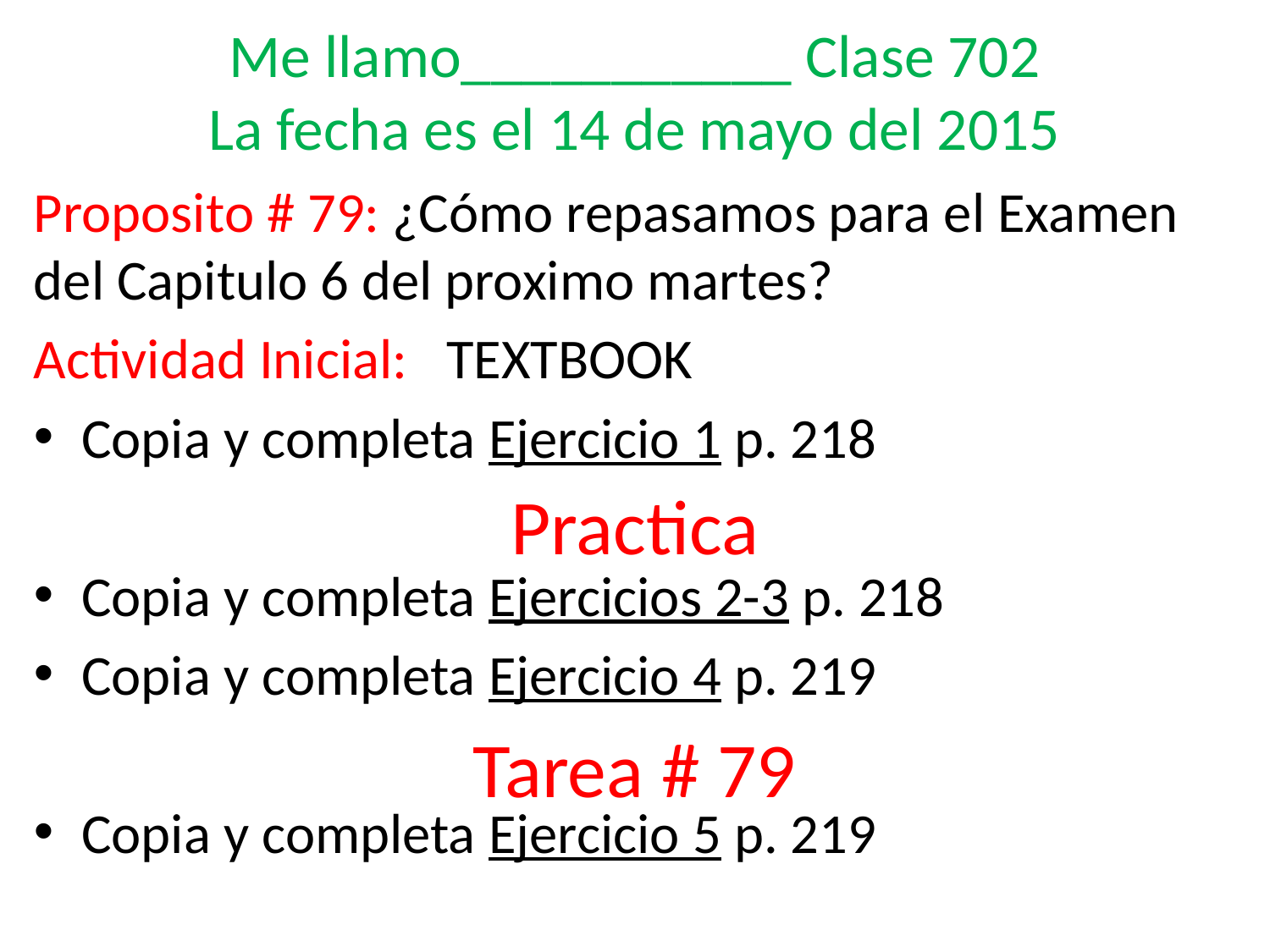

# Me llamo___________ Clase 702 La fecha es el 14 de mayo del 2015
Proposito # 79: ¿Cómo repasamos para el Examen del Capitulo 6 del proximo martes?
Actividad Inicial:   TEXTBOOK
Copia y completa Ejercicio 1 p. 218

Copia y completa Ejercicios 2-3 p. 218
Copia y completa Ejercicio 4 p. 219

Copia y completa Ejercicio 5 p. 219

Practica
Tarea # 79